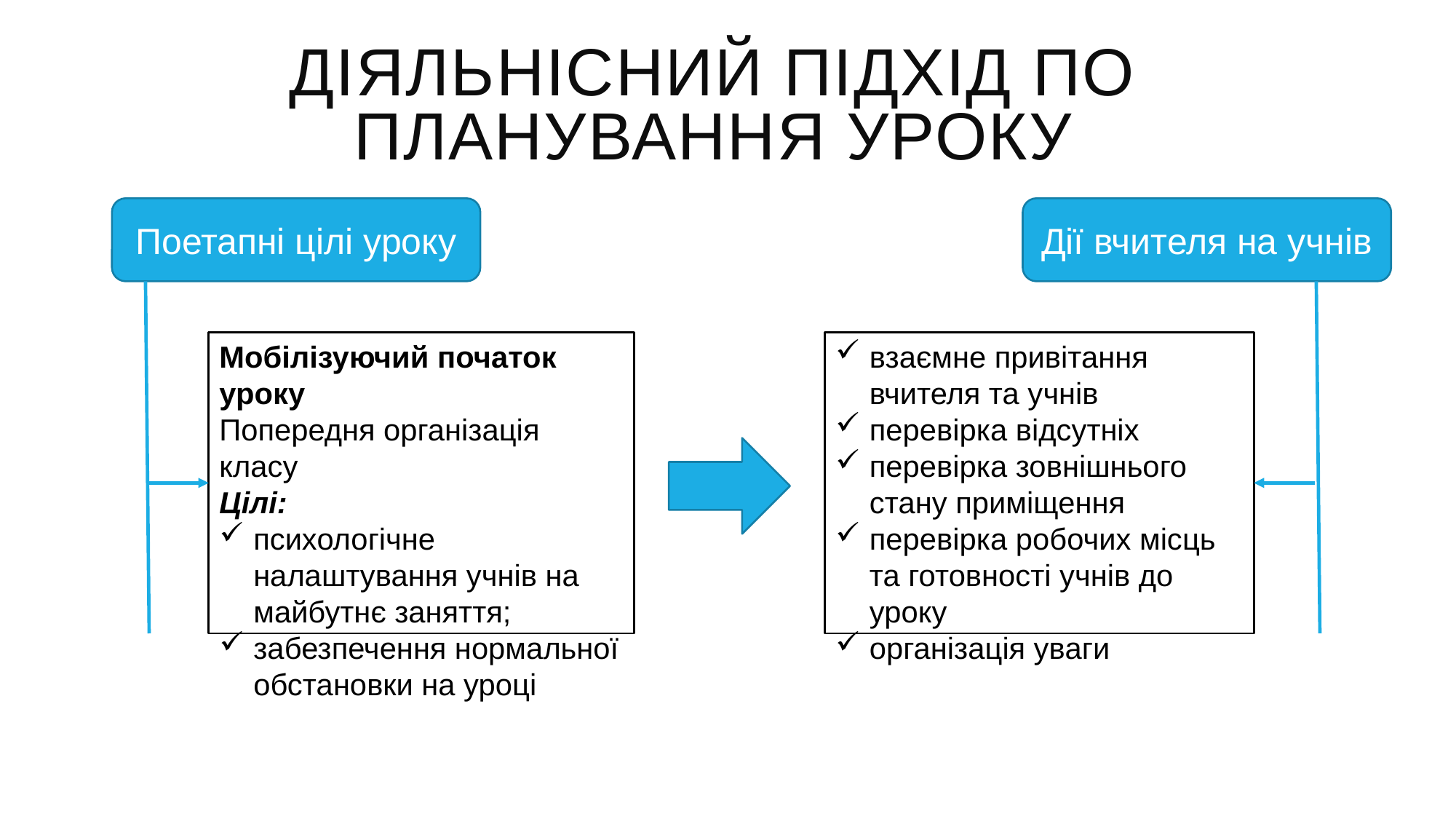

# Діяльнісний підхід по планування уроку
Дії вчителя на учнів
Поетапні цілі уроку
Мобілізуючий початок уроку
Попередня організація класу
Цілі:
психологічне налаштування учнів на майбутнє заняття;
забезпечення нормальної обстановки на уроці
взаємне привітання вчителя та учнів
перевірка відсутніх
перевірка зовнішнього стану приміщення
перевірка робочих місць та готовності учнів до уроку
організація уваги